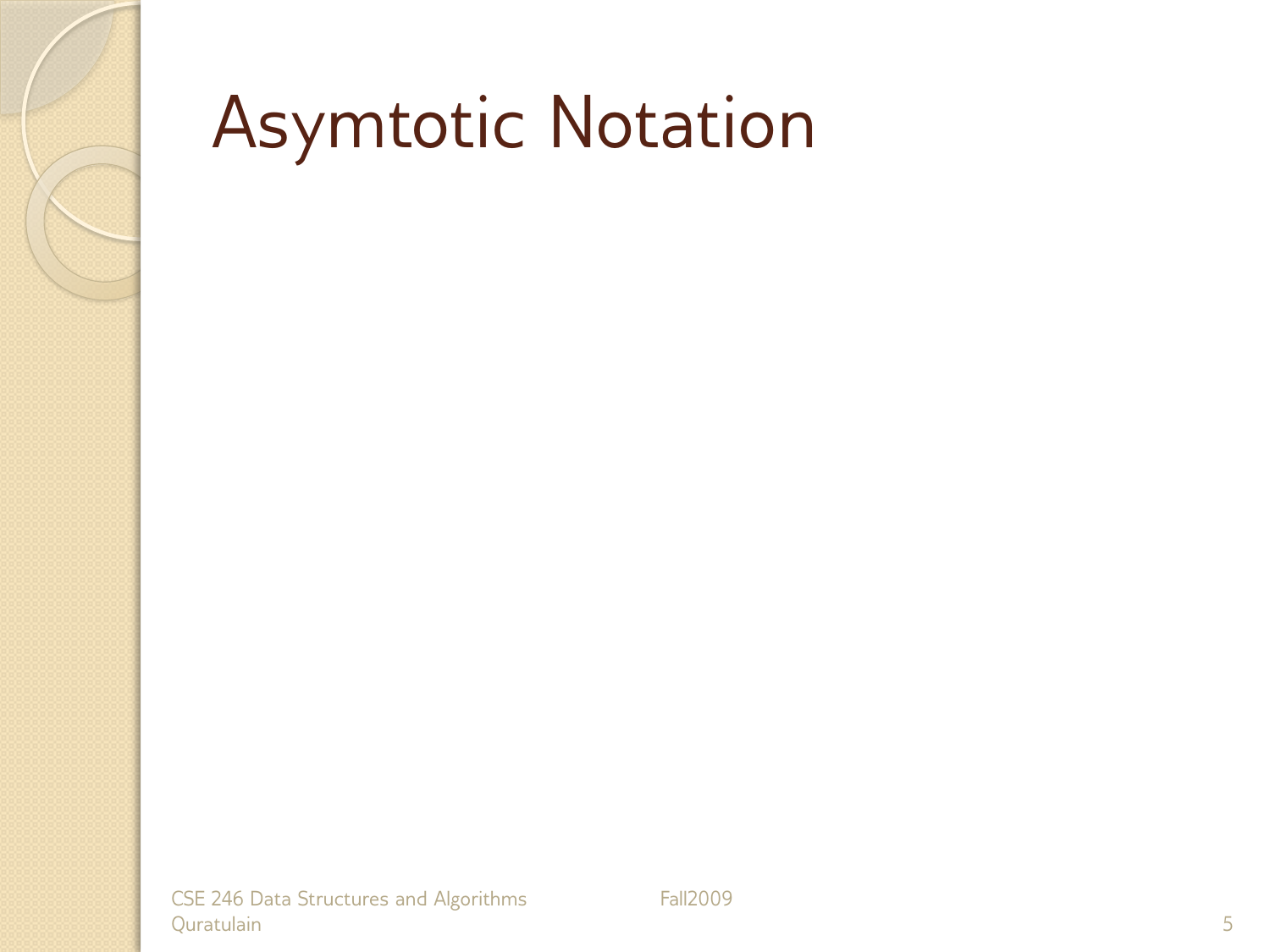

# Asymtotic Notation

CSE 246 Data Structures and Algorithms                     Fall2009                                                              Quratulain
5